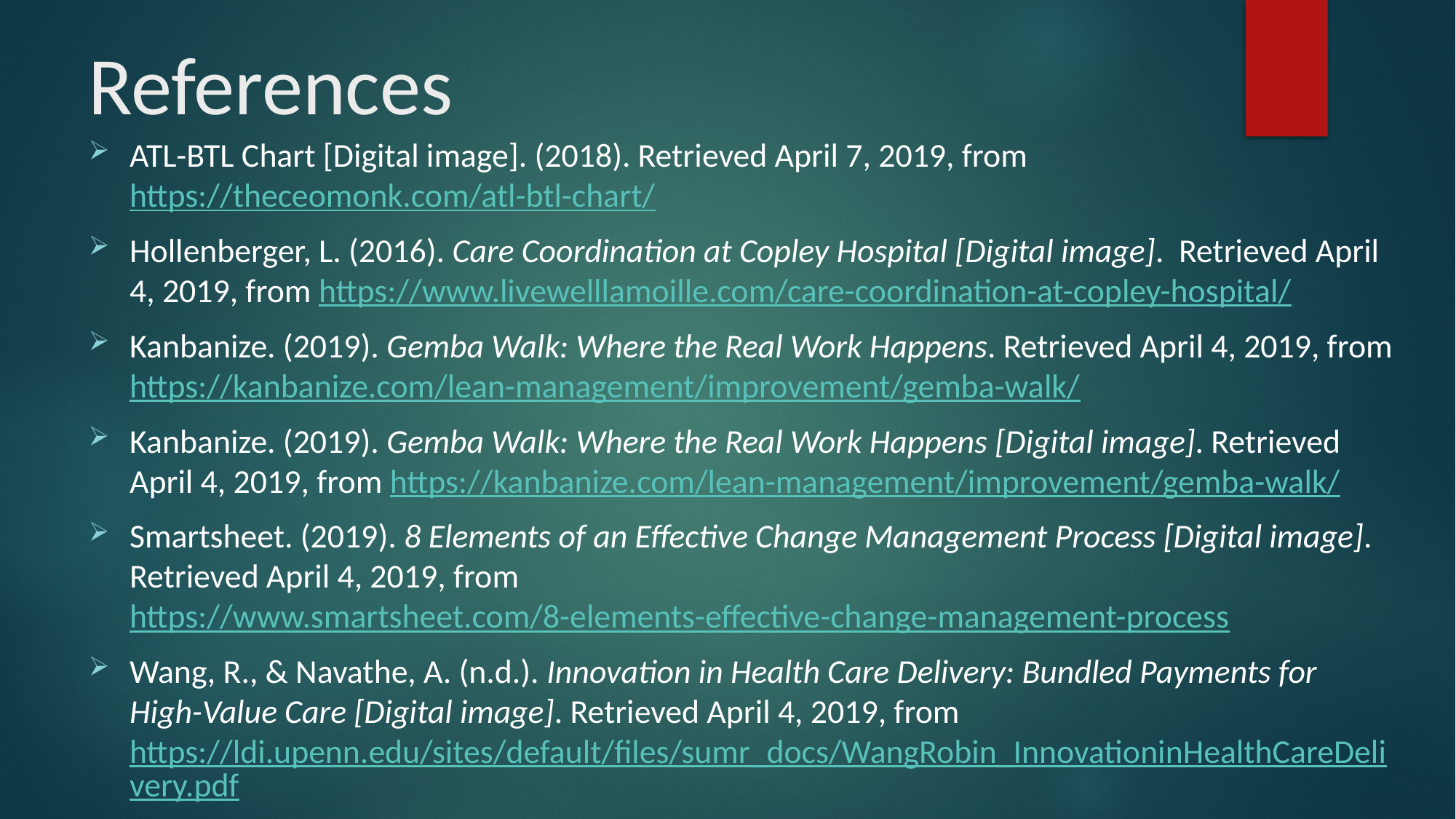

# References
ATL-BTL Chart [Digital image]. (2018). Retrieved April 7, 2019, from https://theceomonk.com/atl-btl-chart/
Hollenberger, L. (2016). Care Coordination at Copley Hospital [Digital image].  Retrieved April 4, 2019, from https://www.livewelllamoille.com/care-coordination-at-copley-hospital/
Kanbanize. (2019). Gemba Walk: Where the Real Work Happens. Retrieved April 4, 2019, from https://kanbanize.com/lean-management/improvement/gemba-walk/
Kanbanize. (2019). Gemba Walk: Where the Real Work Happens [Digital image]. Retrieved April 4, 2019, from https://kanbanize.com/lean-management/improvement/gemba-walk/
Smartsheet. (2019). 8 Elements of an Effective Change Management Process [Digital image]. Retrieved April 4, 2019, from https://www.smartsheet.com/8-elements-effective-change-management-process
Wang, R., & Navathe, A. (n.d.). Innovation in Health Care Delivery: Bundled Payments for High-Value Care [Digital image]. Retrieved April 4, 2019, from https://ldi.upenn.edu/sites/default/files/sumr_docs/WangRobin_InnovationinHealthCareDelivery.pdf